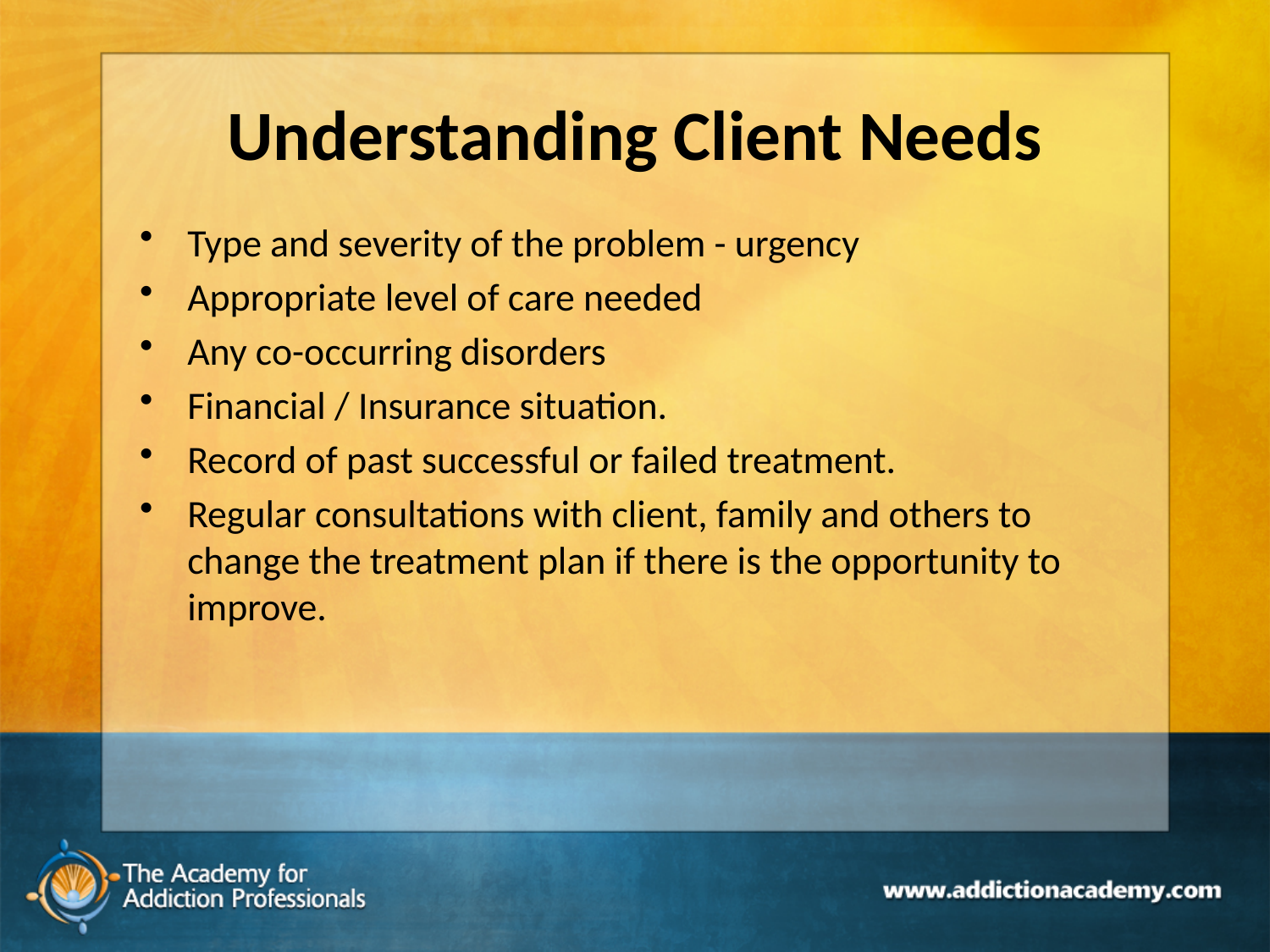

# Understanding Client Needs
Type and severity of the problem - urgency
Appropriate level of care needed
Any co-occurring disorders
Financial / Insurance situation.
Record of past successful or failed treatment.
Regular consultations with client, family and others to change the treatment plan if there is the opportunity to improve.